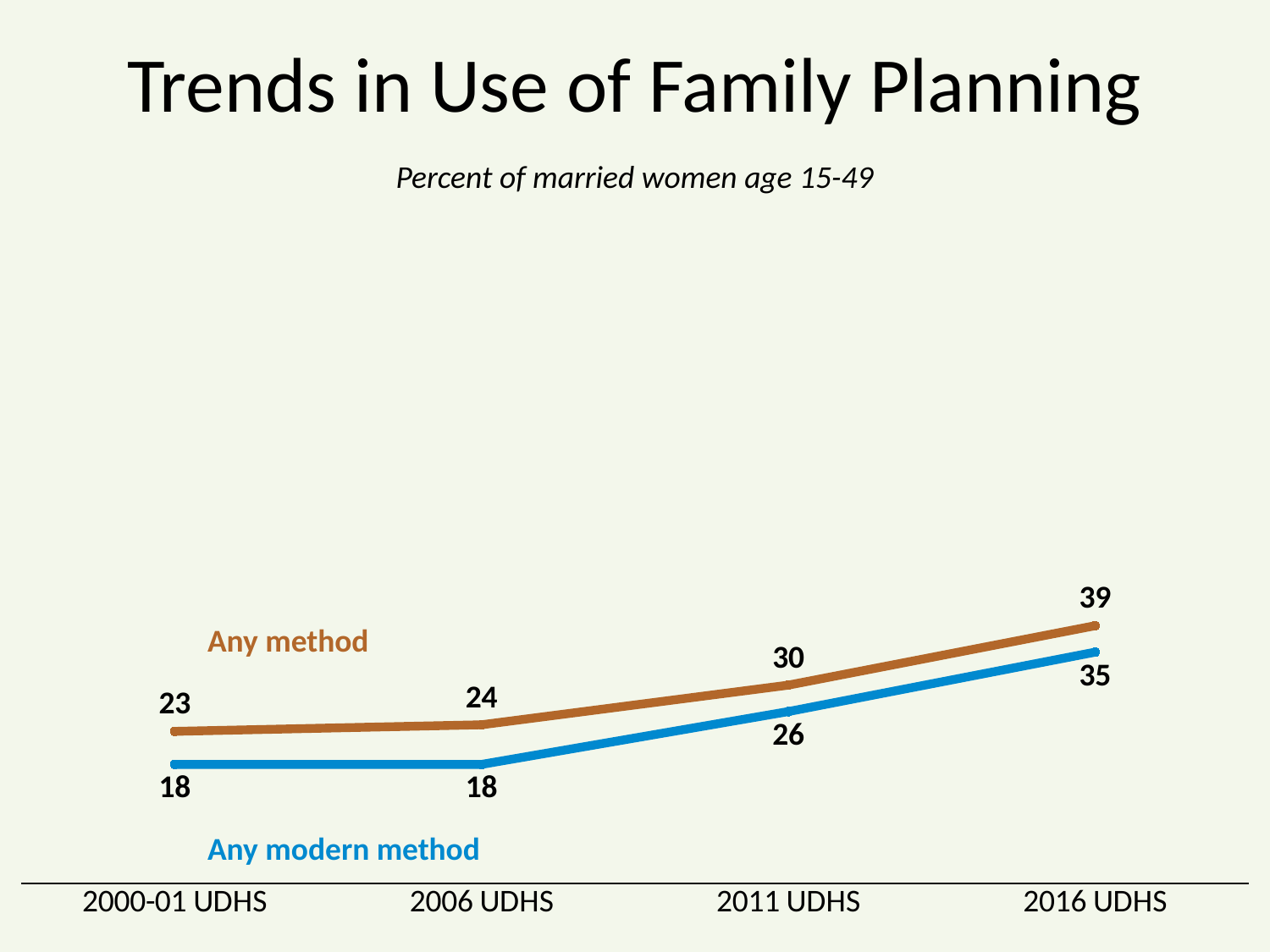

# Trends in Use of Family Planning
Percent of married women age 15-49

### Chart

| Category | Series 1 | Series 2 |
|---|---|---|
| 2000-01 UDHS | 23.0 | 18.0 |
| 2006 UDHS | 24.0 | 18.0 |
| 2011 UDHS | 30.0 | 26.0 |
| 2016 UDHS | 39.0 | 35.0 |
Any method
Any modern method